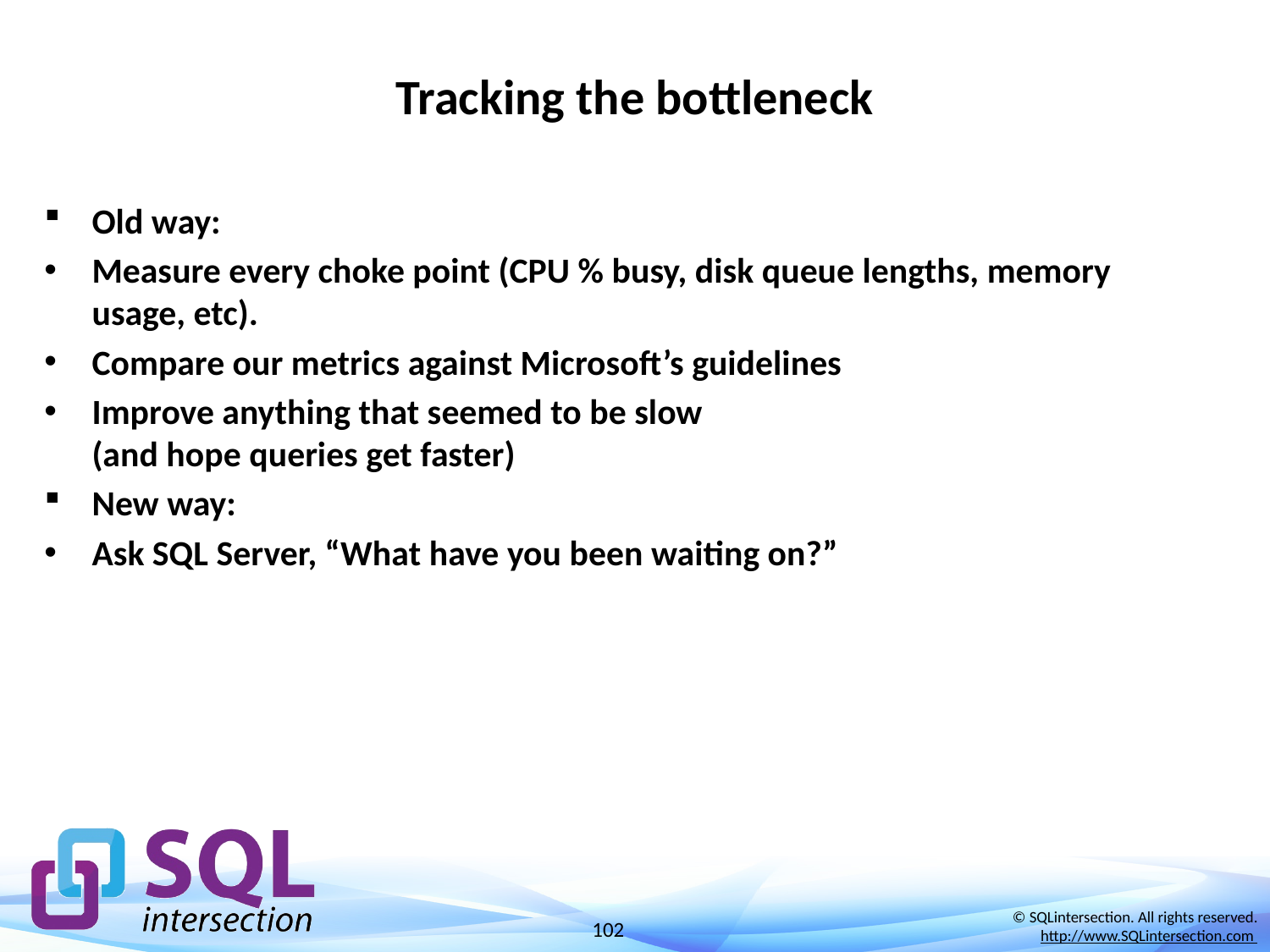

# Tracking the bottleneck
Old way:
Measure every choke point (CPU % busy, disk queue lengths, memory usage, etc).
Compare our metrics against Microsoft’s guidelines
Improve anything that seemed to be slow
(and hope queries get faster)
New way:
Ask SQL Server, “What have you been waiting on?”